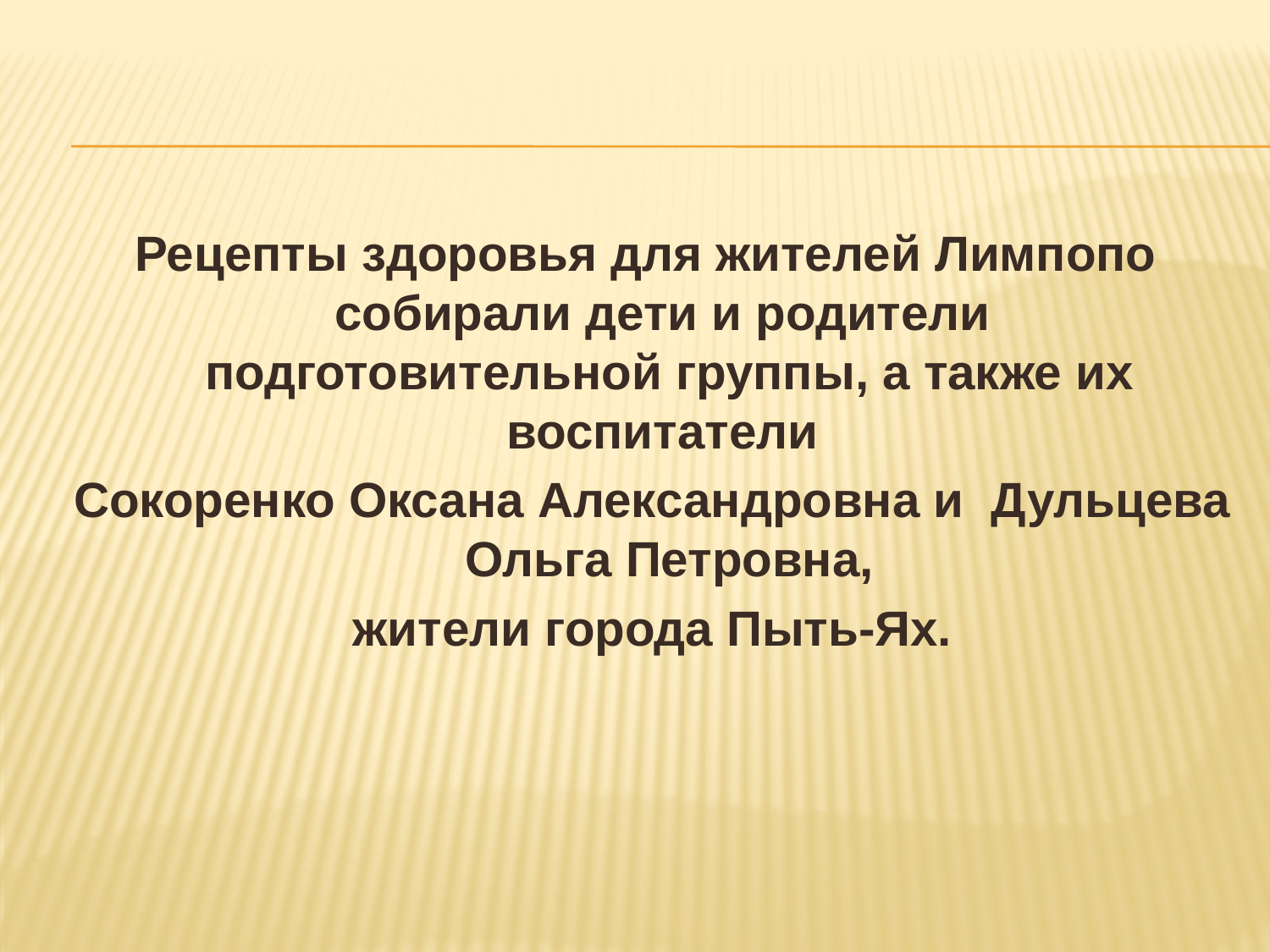

#
Рецепты здоровья для жителей Лимпопо собирали дети и родители  подготовительной группы, а также их воспитатели
 Сокоренко Оксана Александровна и  Дульцева Ольга Петровна,
 жители города Пыть-Ях.